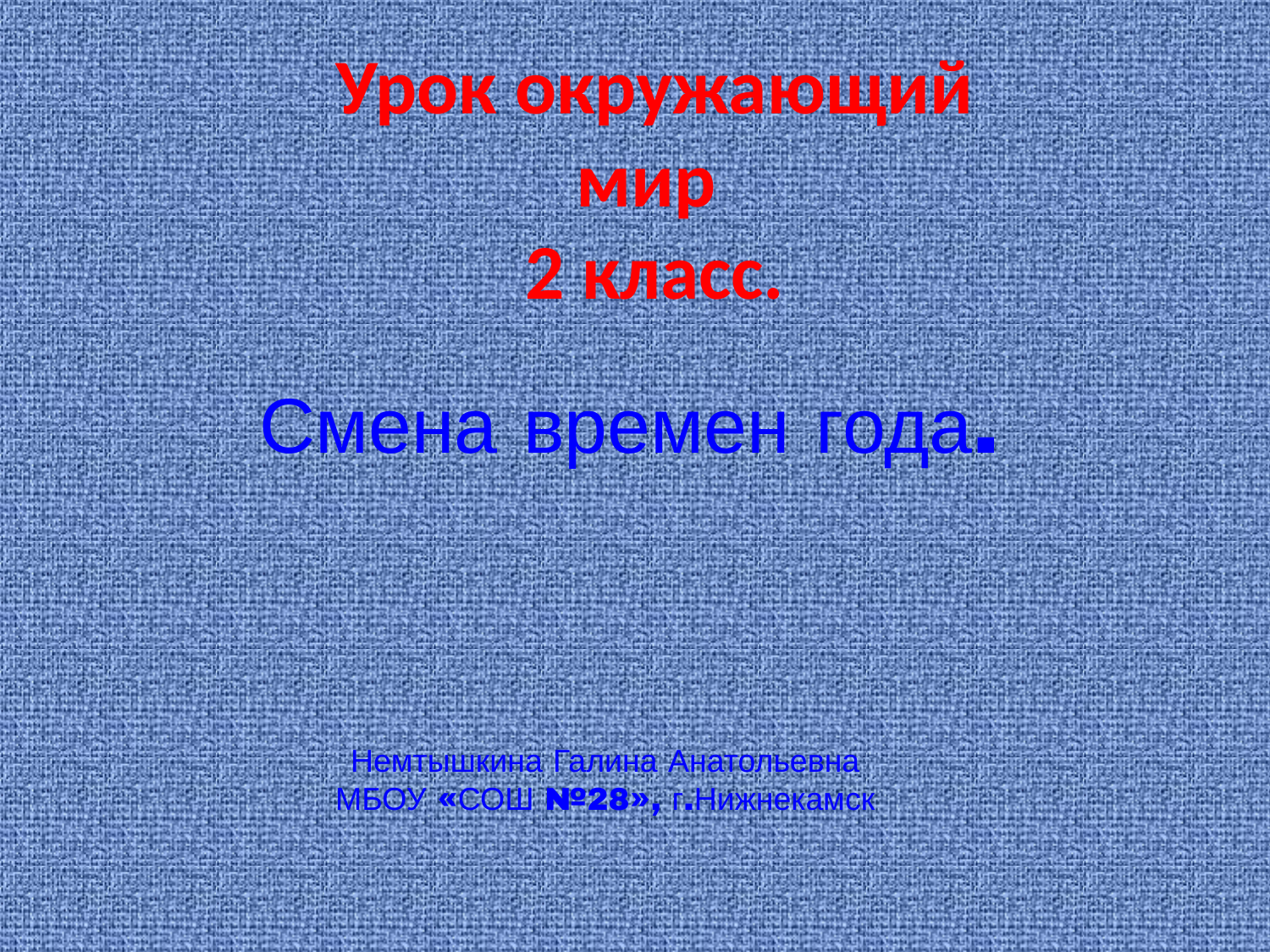

Урок окружающий мир
2 класс.
# Смена времен года.

Немтышкина Галина Анатольевна
МБОУ «СОШ №28», г.Нижнекамск